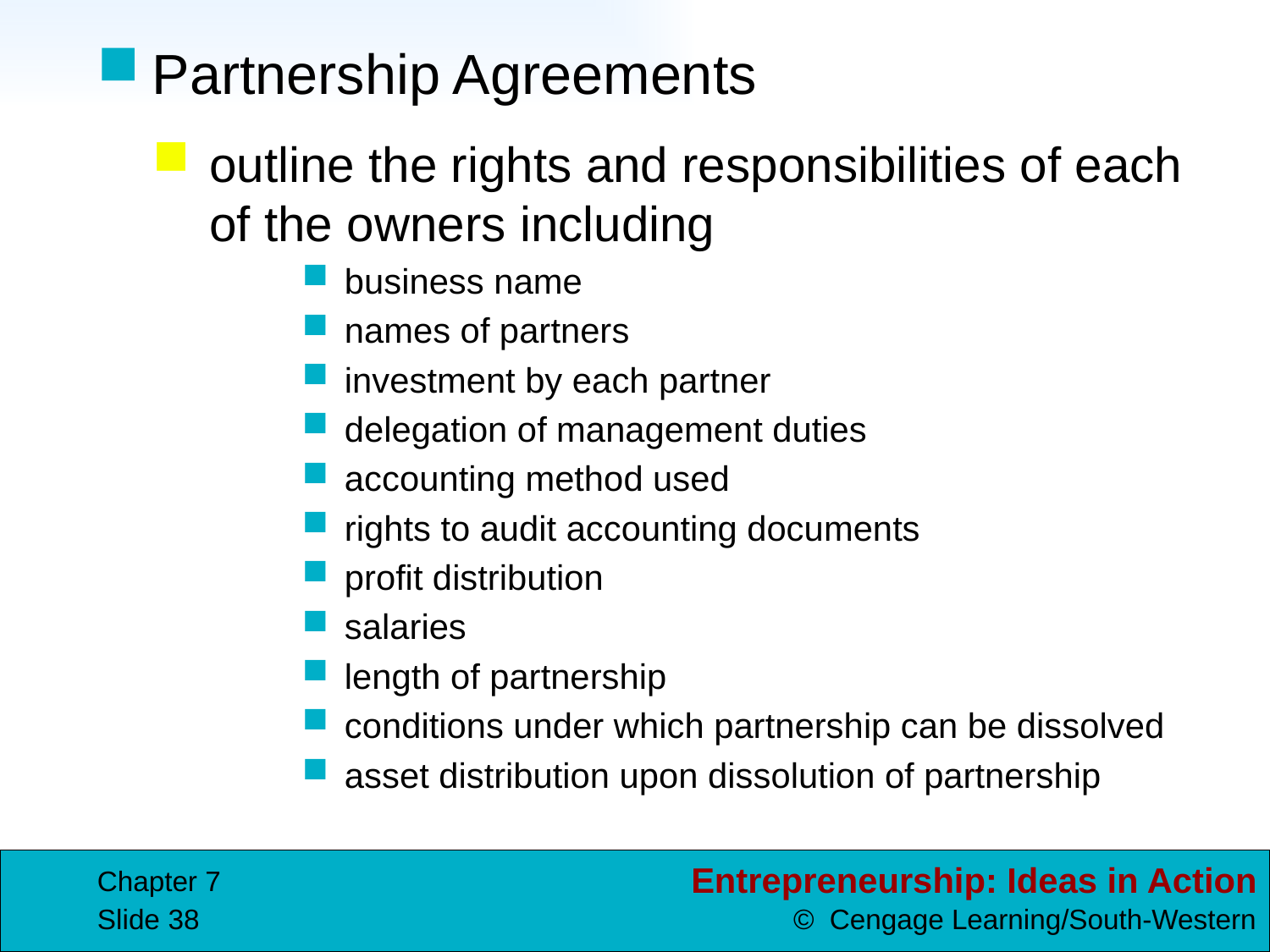

Partnership Agreements
outline the rights and responsibilities of each of the owners including
business name
names of partners
investment by each partner
delegation of management duties
accounting method used
rights to audit accounting documents
profit distribution
salaries
length of partnership
conditions under which partnership can be dissolved
asset distribution upon dissolution of partnership
Chapter 7
Slide 38